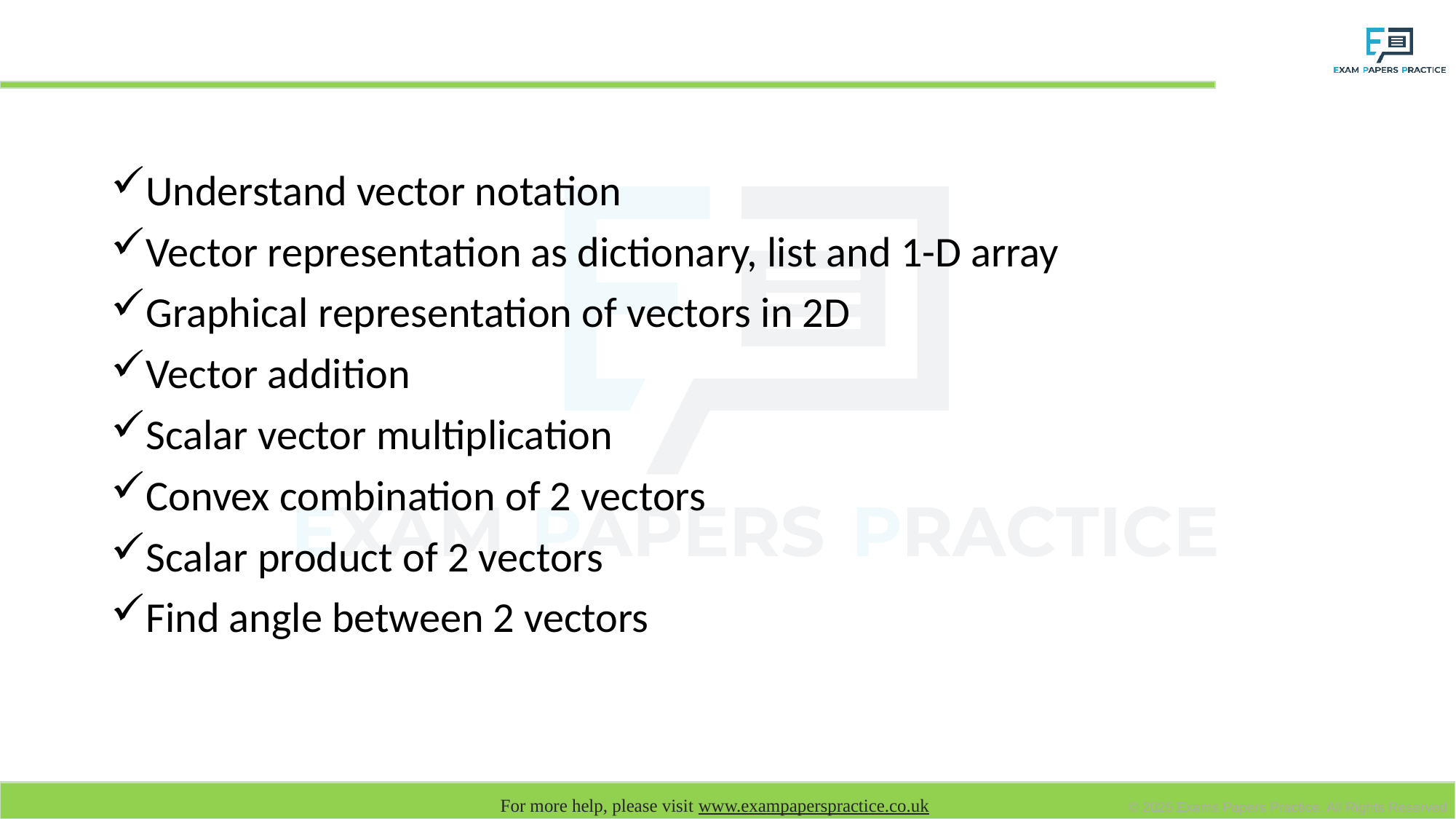

# Learning objectives
Understand vector notation
Vector representation as dictionary, list and 1-D array
Graphical representation of vectors in 2D
Vector addition
Scalar vector multiplication
Convex combination of 2 vectors
Scalar product of 2 vectors
Find angle between 2 vectors